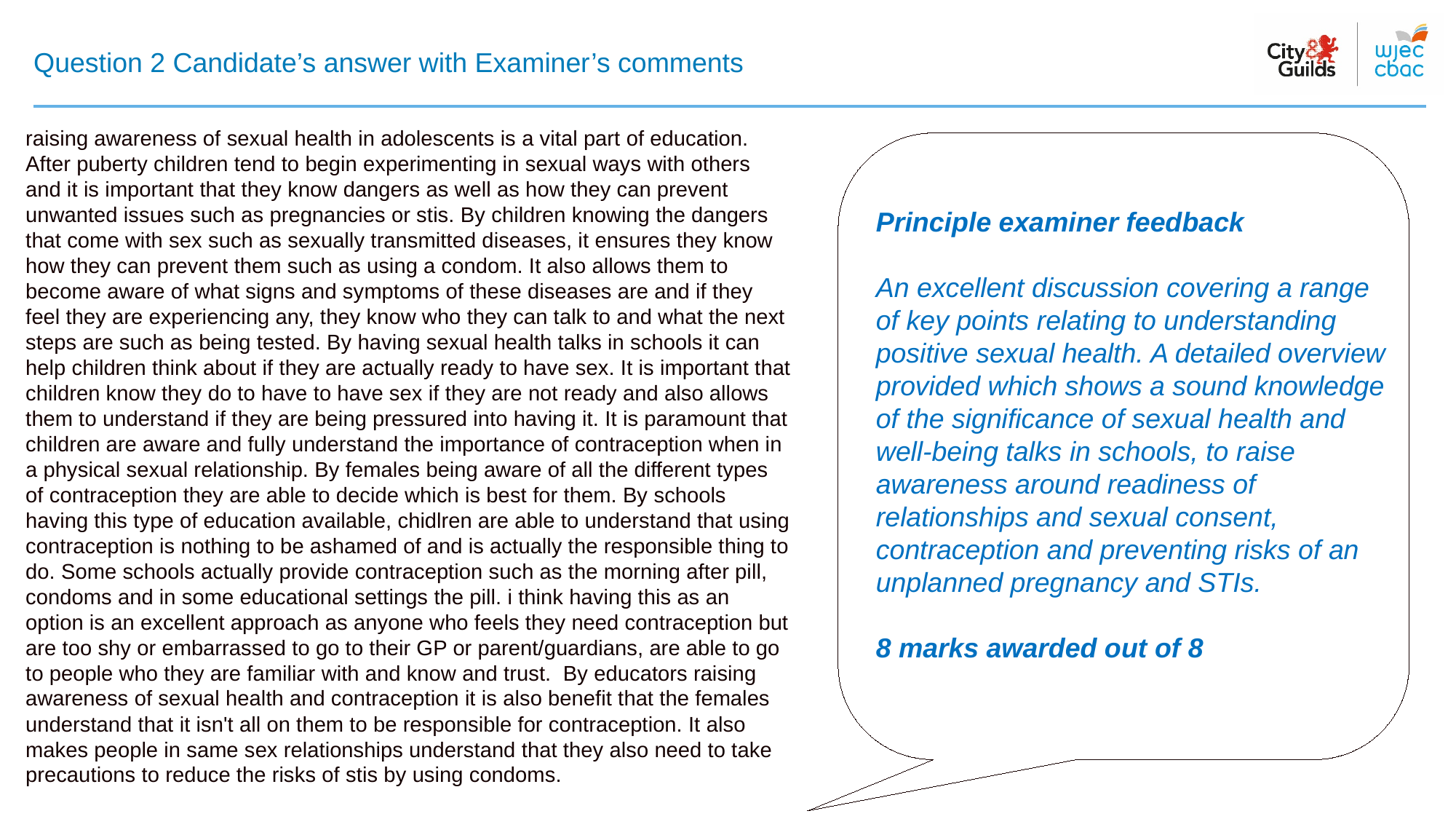

# Question 2 Candidate’s answer with Examiner’s comments
raising awareness of sexual health in adolescents is a vital part of education. After puberty children tend to begin experimenting in sexual ways with others and it is important that they know dangers as well as how they can prevent unwanted issues such as pregnancies or stis. By children knowing the dangers that come with sex such as sexually transmitted diseases, it ensures they know how they can prevent them such as using a condom. It also allows them to become aware of what signs and symptoms of these diseases are and if they feel they are experiencing any, they know who they can talk to and what the next steps are such as being tested. By having sexual health talks in schools it can help children think about if they are actually ready to have sex. It is important that children know they do to have to have sex if they are not ready and also allows them to understand if they are being pressured into having it. It is paramount that children are aware and fully understand the importance of contraception when in a physical sexual relationship. By females being aware of all the different types of contraception they are able to decide which is best for them. By schools having this type of education available, chidlren are able to understand that using contraception is nothing to be ashamed of and is actually the responsible thing to do. Some schools actually provide contraception such as the morning after pill, condoms and in some educational settings the pill. i think having this as an option is an excellent approach as anyone who feels they need contraception but are too shy or embarrassed to go to their GP or parent/guardians, are able to go to people who they are familiar with and know and trust.  By educators raising awareness of sexual health and contraception it is also benefit that the females understand that it isn't all on them to be responsible for contraception. It also makes people in same sex relationships understand that they also need to take precautions to reduce the risks of stis by using condoms.

Principle examiner feedback​
​
An excellent discussion covering a range of key points relating to understanding positive sexual health. A detailed overview provided which shows a sound knowledge of the significance of sexual health and well-being talks in schools, to raise awareness around readiness of relationships and sexual consent, contraception and preventing risks of an unplanned pregnancy and STIs.

8 marks awarded out of 8